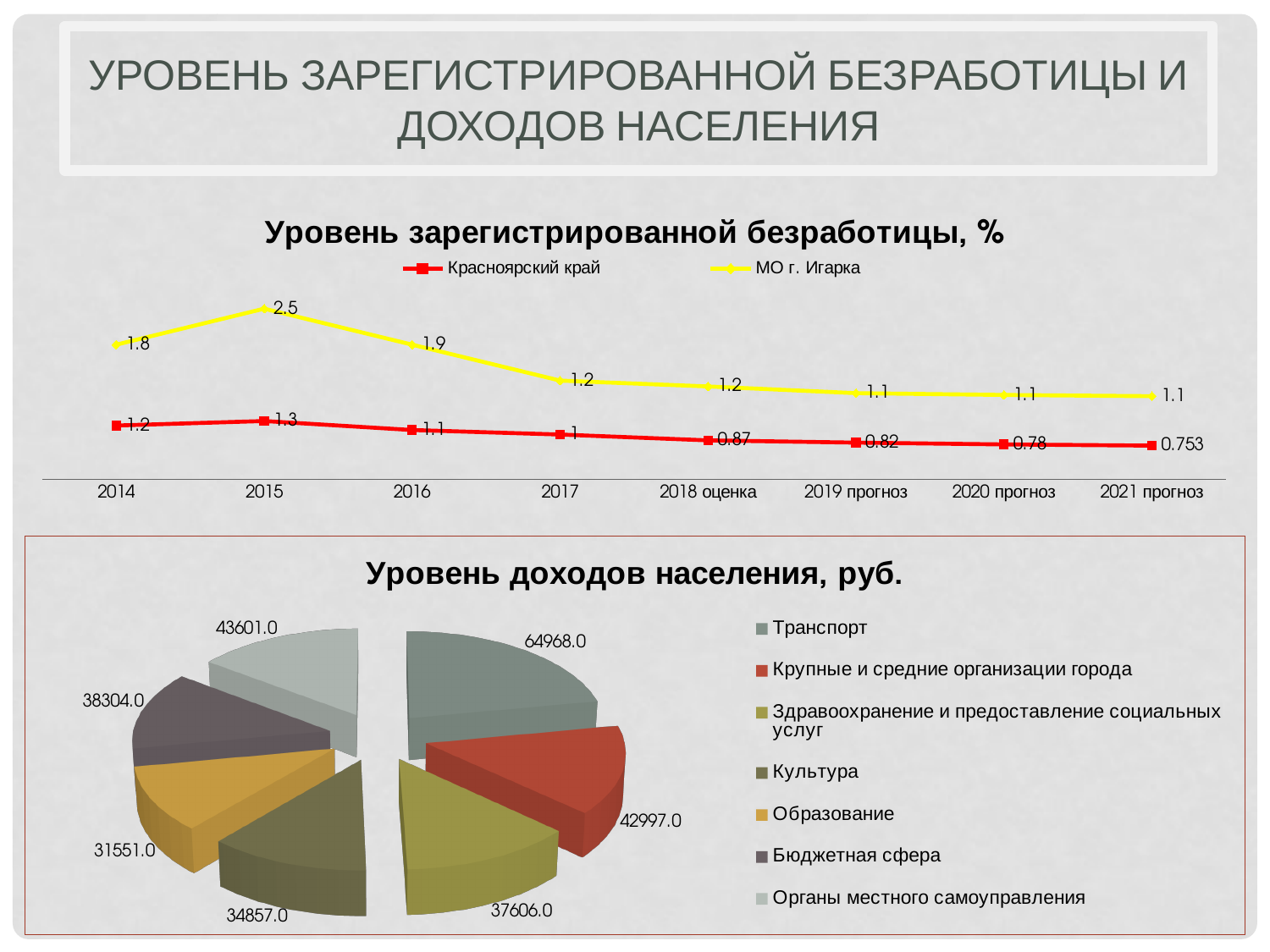

Уровень зарегистрированной безработицы и доходов населения

### Chart: Уровень зарегистрированной безработицы, %

| Category | Красноярский край | МО г. Игарка |
|---|---|---|
| 2014 | 1.2 | 1.8 |
| 2015 | 1.3 | 2.5 |
| 2016 | 1.1 | 1.9 |
| 2017 | 1.0 | 1.2 |
| 2018 оценка | 0.87 | 1.2 |
| 2019 прогноз | 0.82 | 1.1 |
| 2020 прогноз | 0.78 | 1.1 |
| 2021 прогноз | 0.753 | 1.1 |

[unsupported chart]